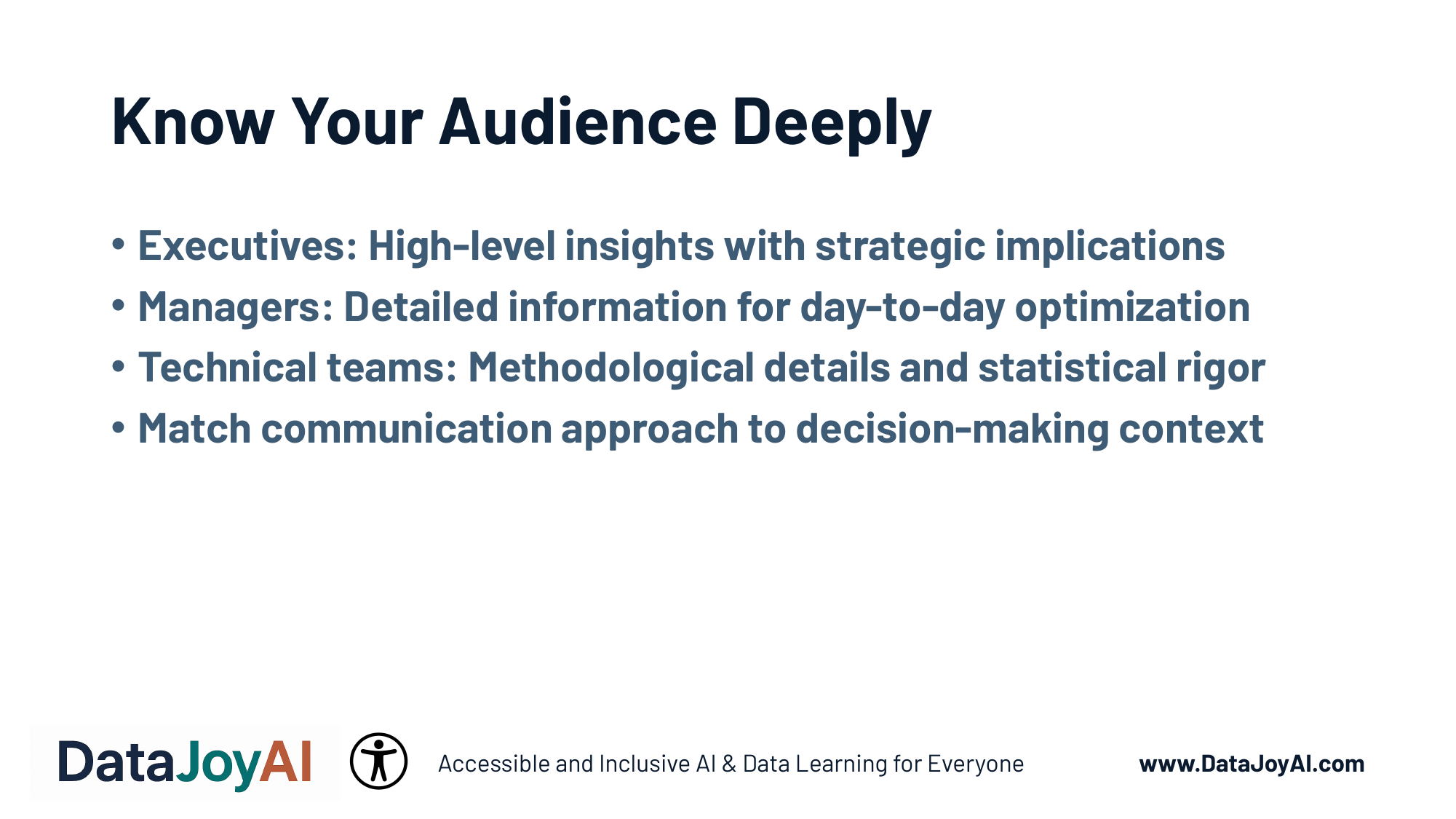

# Know Your Audience Deeply
Executives: High-level insights with strategic implications
Managers: Detailed information for day-to-day optimization
Technical teams: Methodological details and statistical rigor
Match communication approach to decision-making context